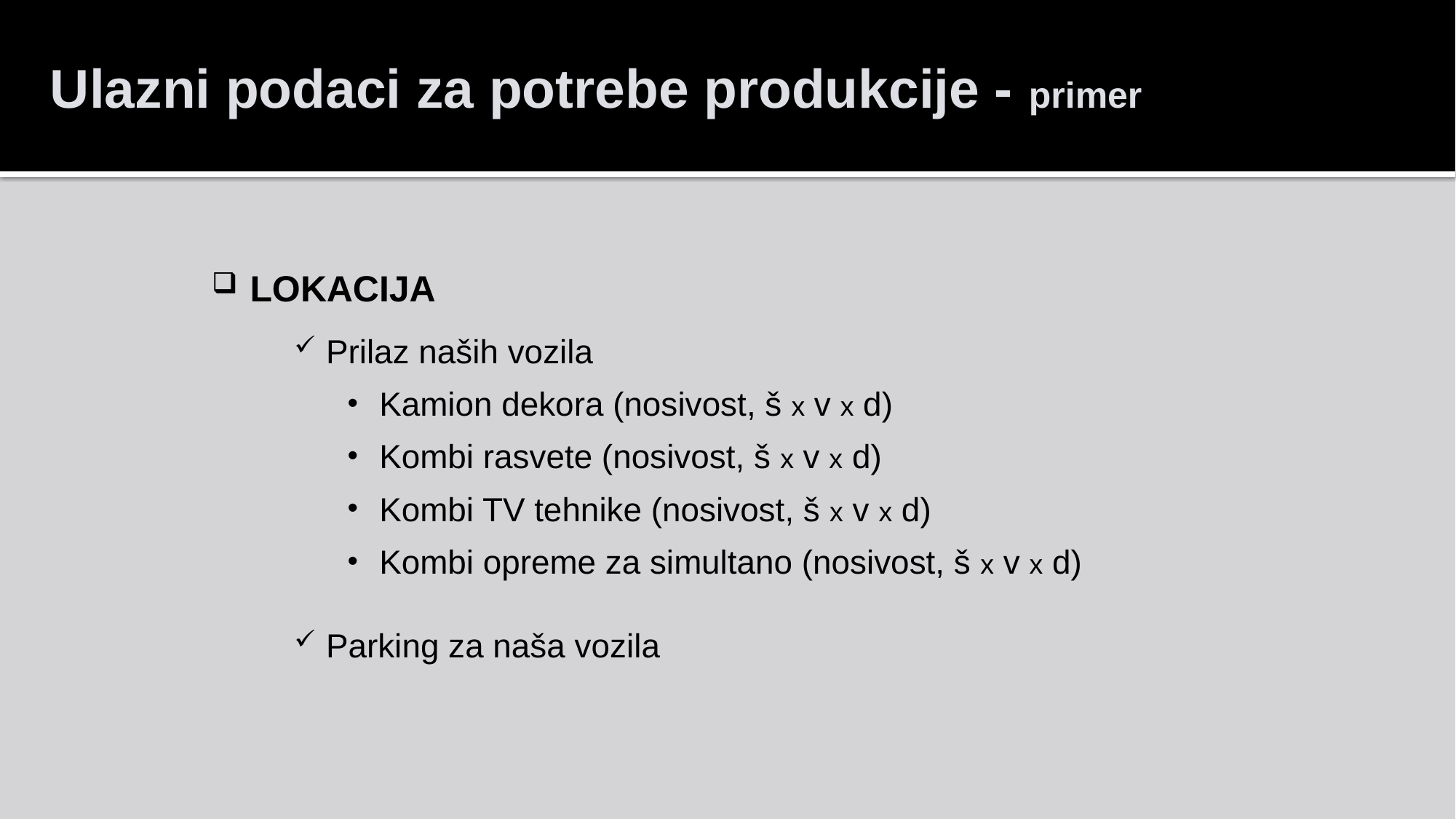

Ulazni podaci za potrebe produkcije - primer

LOKACIJA
Prilaz naših vozila
Kamion dekora (nosivost, š x v x d)
Kombi rasvete (nosivost, š x v x d)
Kombi TV tehnike (nosivost, š x v x d)
Kombi opreme za simultano (nosivost, š x v x d)

Parking za naša vozila